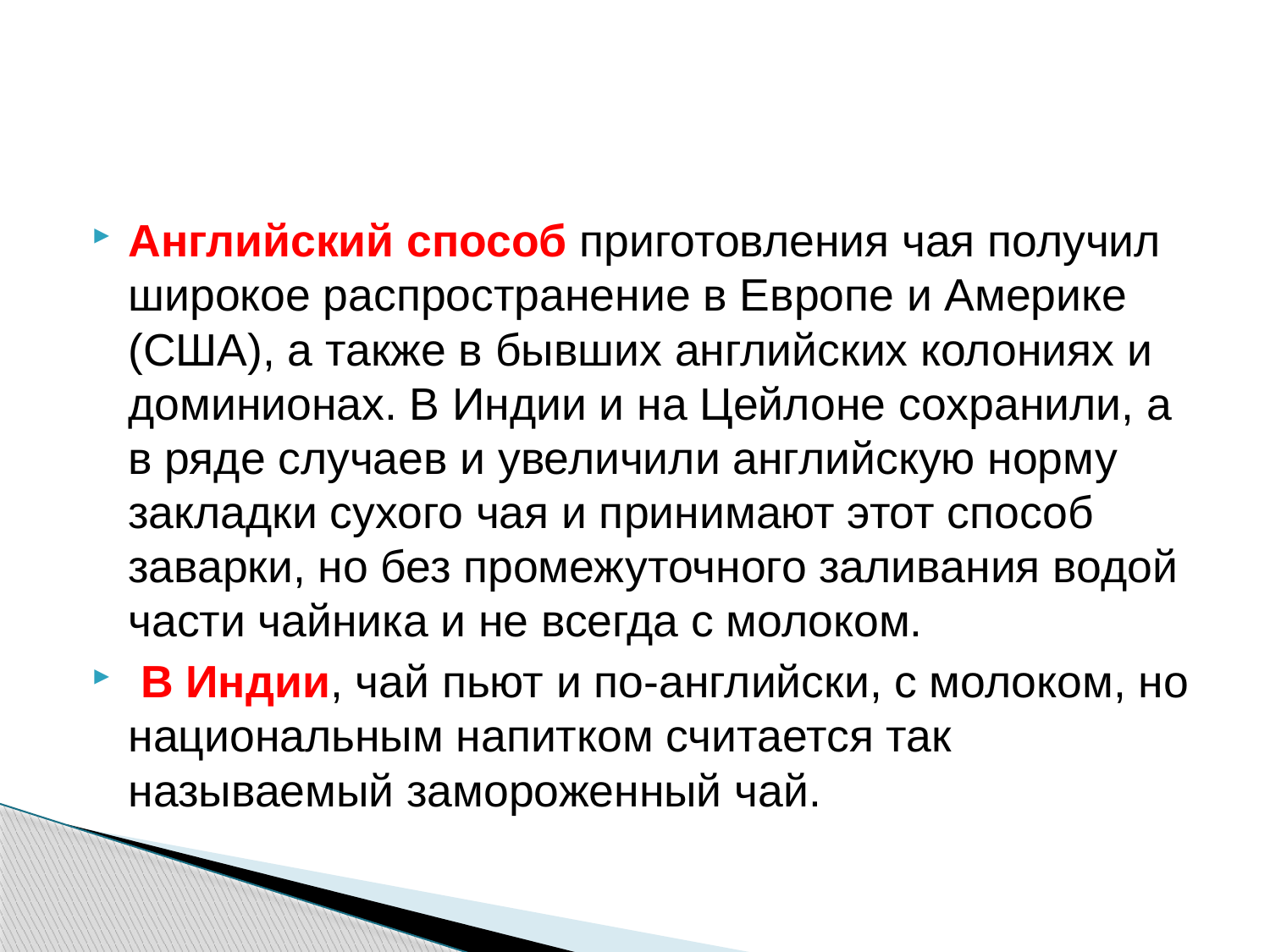

#
Английский способ приготовления чая получил широкое распространение в Европе и Америке (США), а также в бывших английских колониях и доминионах. В Индии и на Цейлоне сохранили, а в ряде случаев и увеличили английскую норму закладки сухого чая и принимают этот способ заварки, но без промежуточного заливания водой части чайника и не всегда с молоком.
 В Индии, чай пьют и по-английски, с молоком, но национальным напитком считается так называемый замороженный чай.